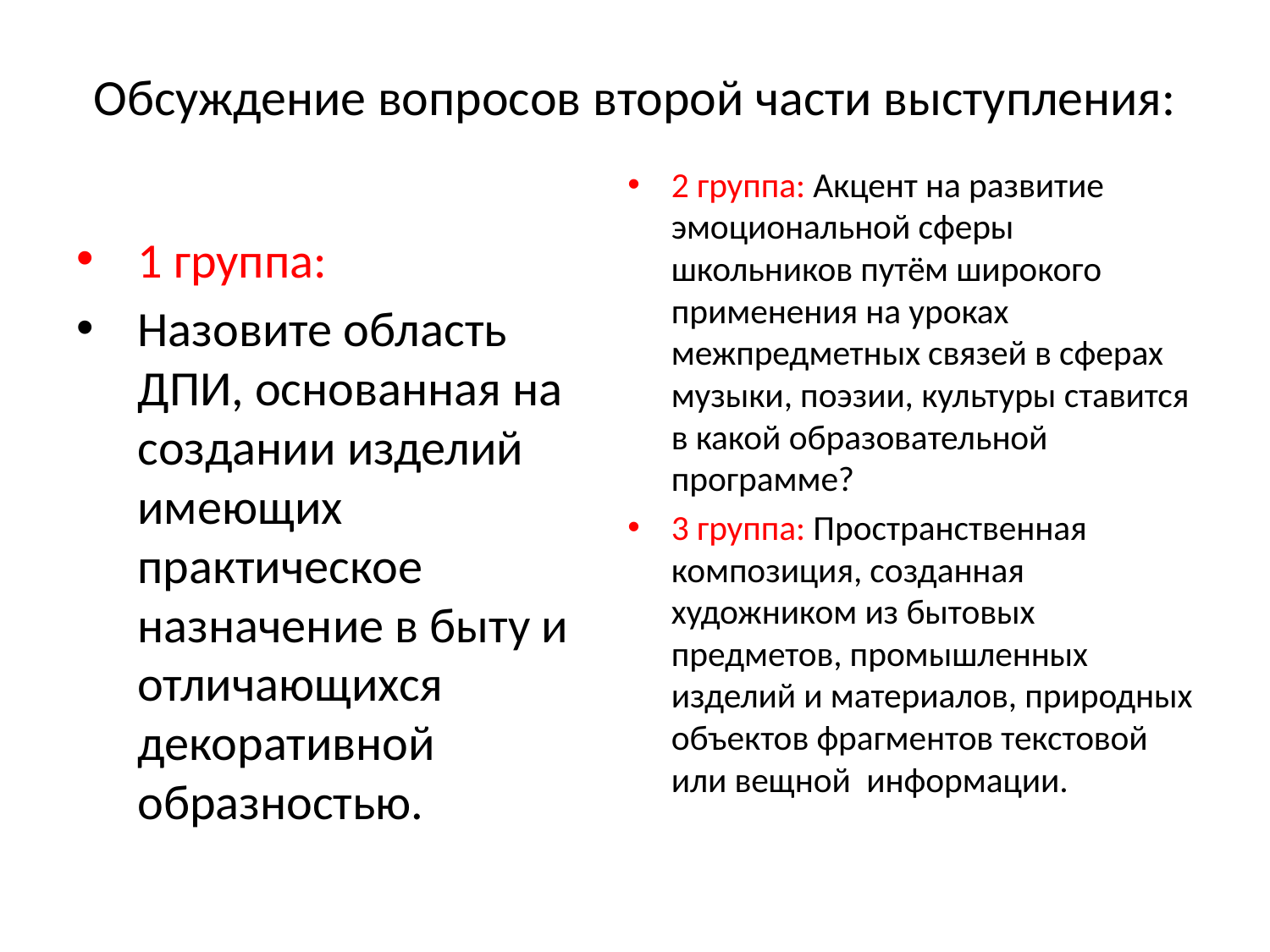

# Обсуждение вопросов второй части выступления:
2 группа: Акцент на развитие эмоциональной сферы школьников путём широкого применения на уроках межпредметных связей в сферах музыки, поэзии, культуры ставится в какой образовательной программе?
3 группа: Пространственная композиция, созданная художником из бытовых предметов, промышленных изделий и материалов, природных объектов фрагментов текстовой или вещной  информации.
1 группа:
Назовите область ДПИ, основанная на создании изделий имеющих практическое назначение в быту и отличающихся декоративной образностью.